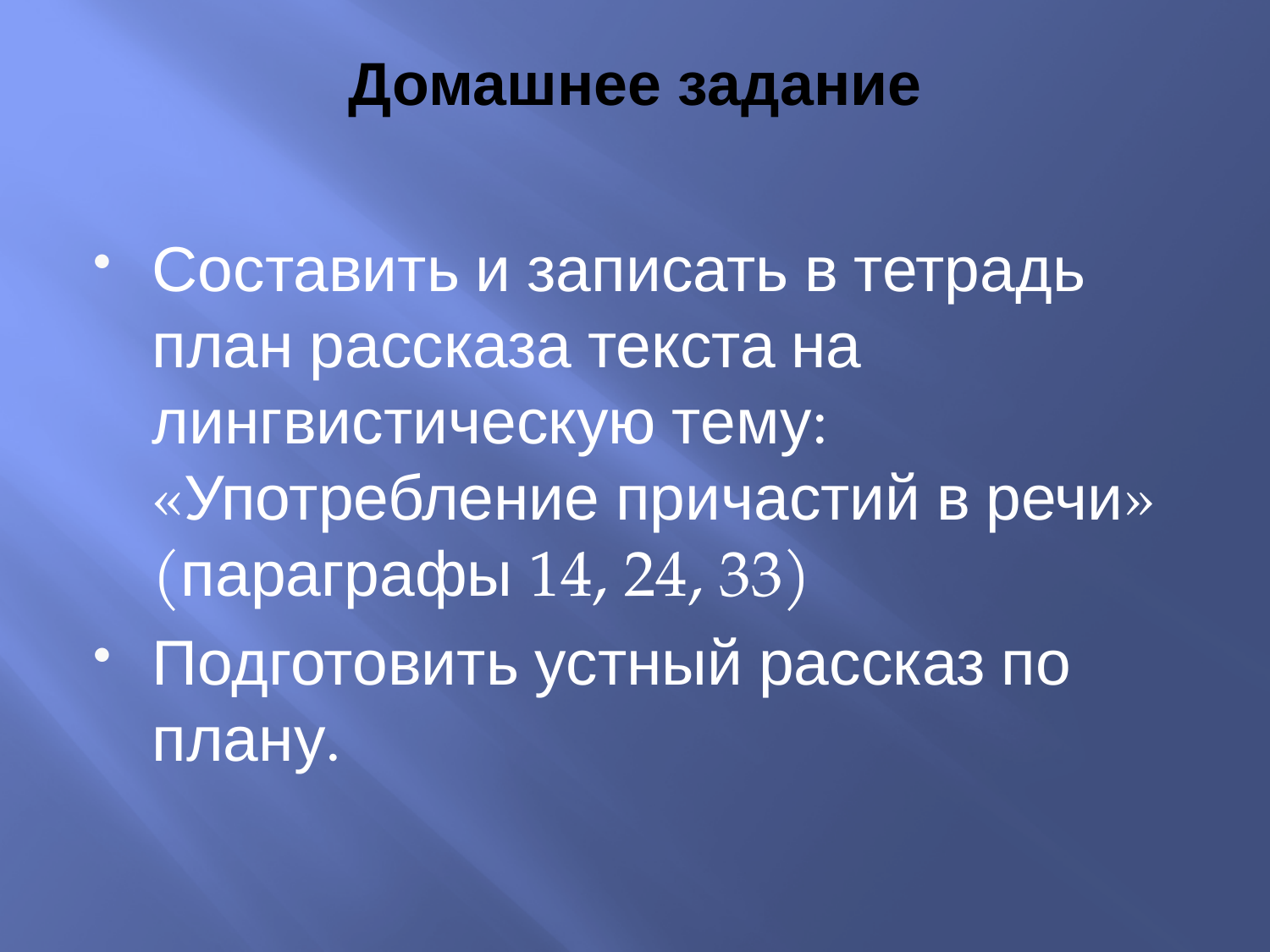

# Домашнее задание
Составить и записать в тетрадь план рассказа текста на лингвистическую тему: «Употребление причастий в речи» (параграфы 14, 24, 33)
Подготовить устный рассказ по плану.